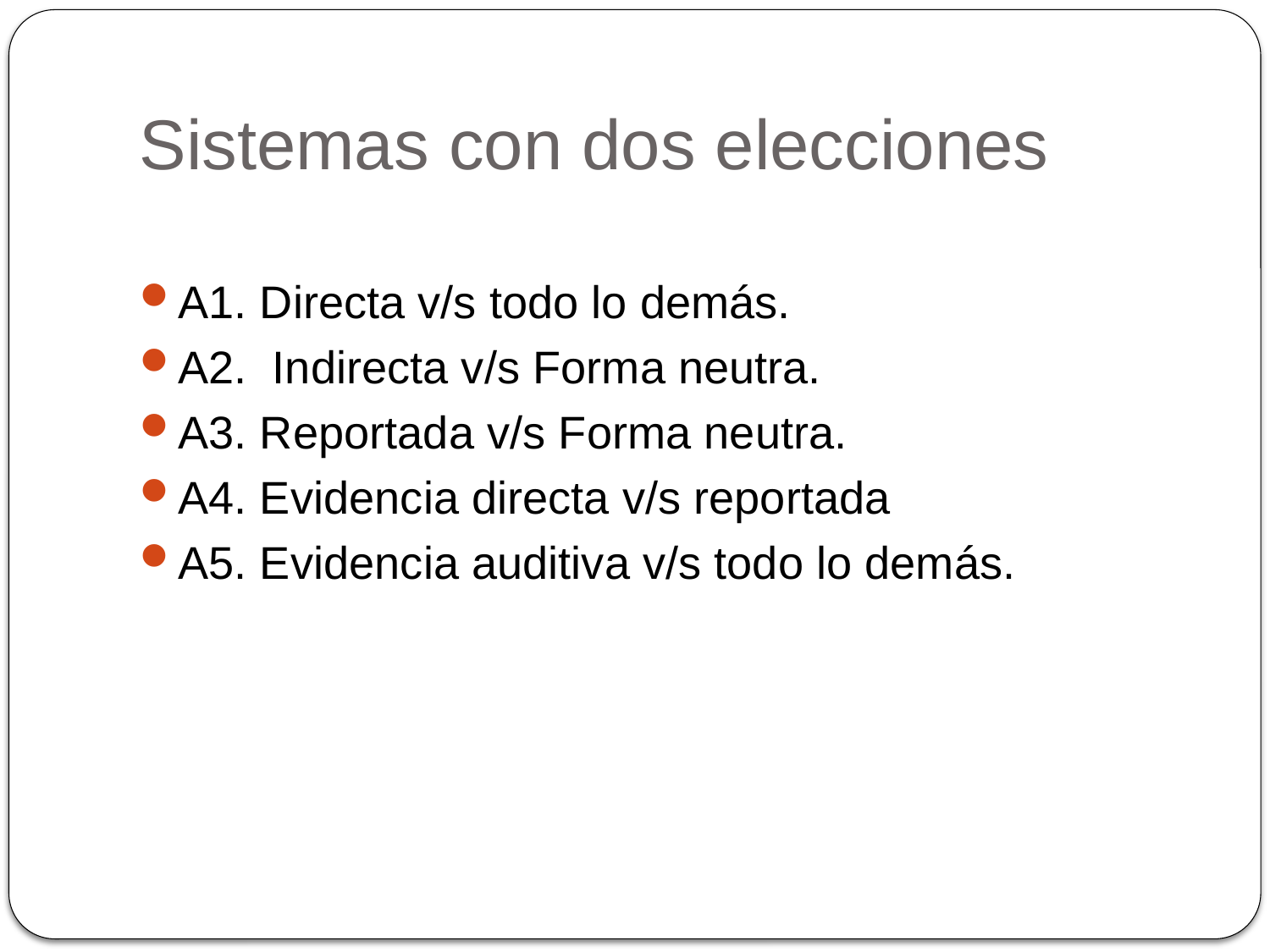

# Sistemas con dos elecciones

A1. Directa v/s todo lo demás.
A2.  Indirecta v/s Forma neutra.
A3. Reportada v/s Forma neutra.
A4. Evidencia directa v/s reportada
A5. Evidencia auditiva v/s todo lo demás.